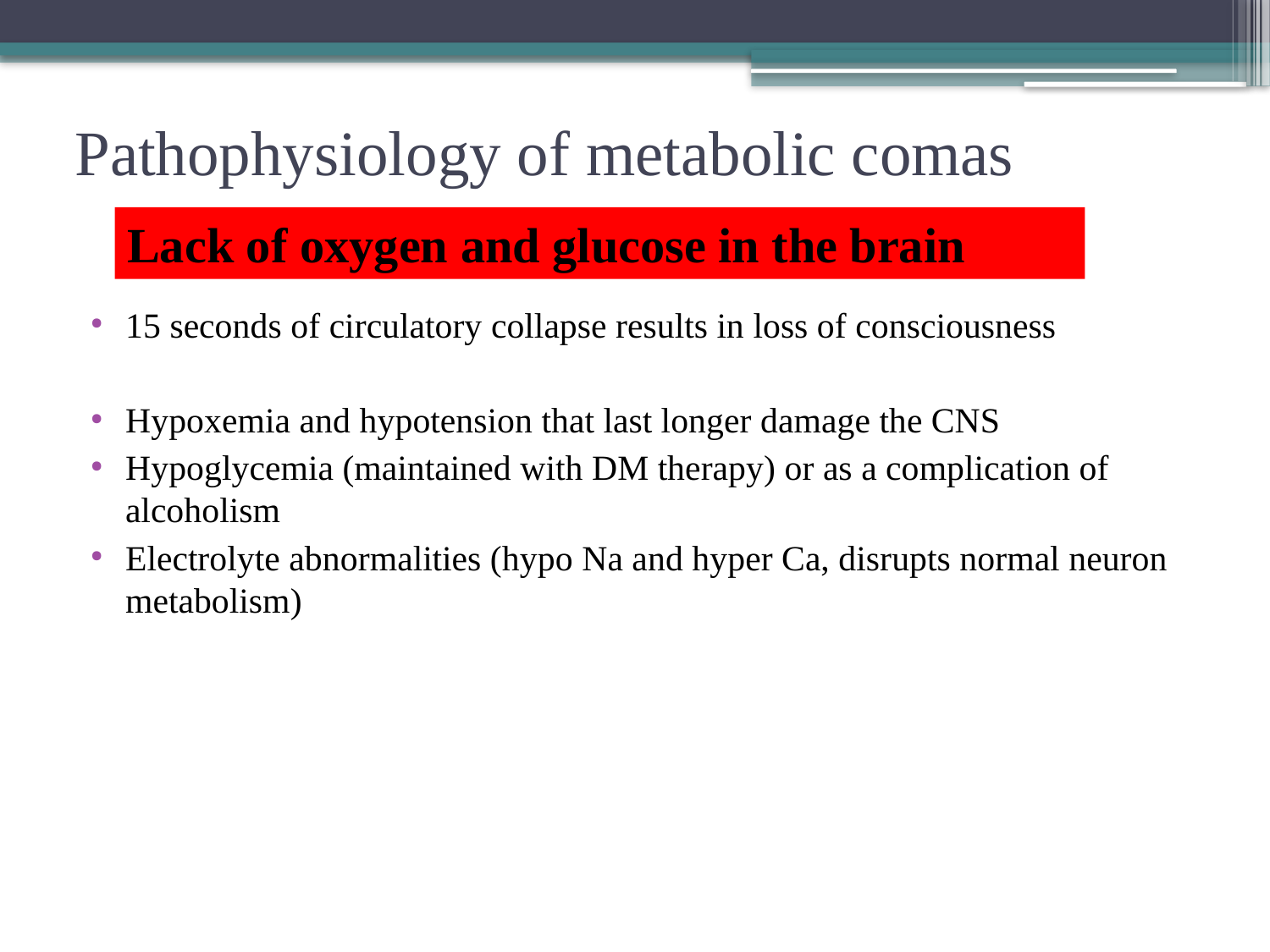

# Pathophysiology of metabolic comas
Lack of oxygen and glucose in the brain
15 seconds of circulatory collapse results in loss of consciousness

Hypoxemia and hypotension that last longer damage the CNS
Hypoglycemia (maintained with DM therapy) or as a complication of alcoholism
Electrolyte abnormalities (hypo Na and hyper Ca, disrupts normal neuron metabolism)